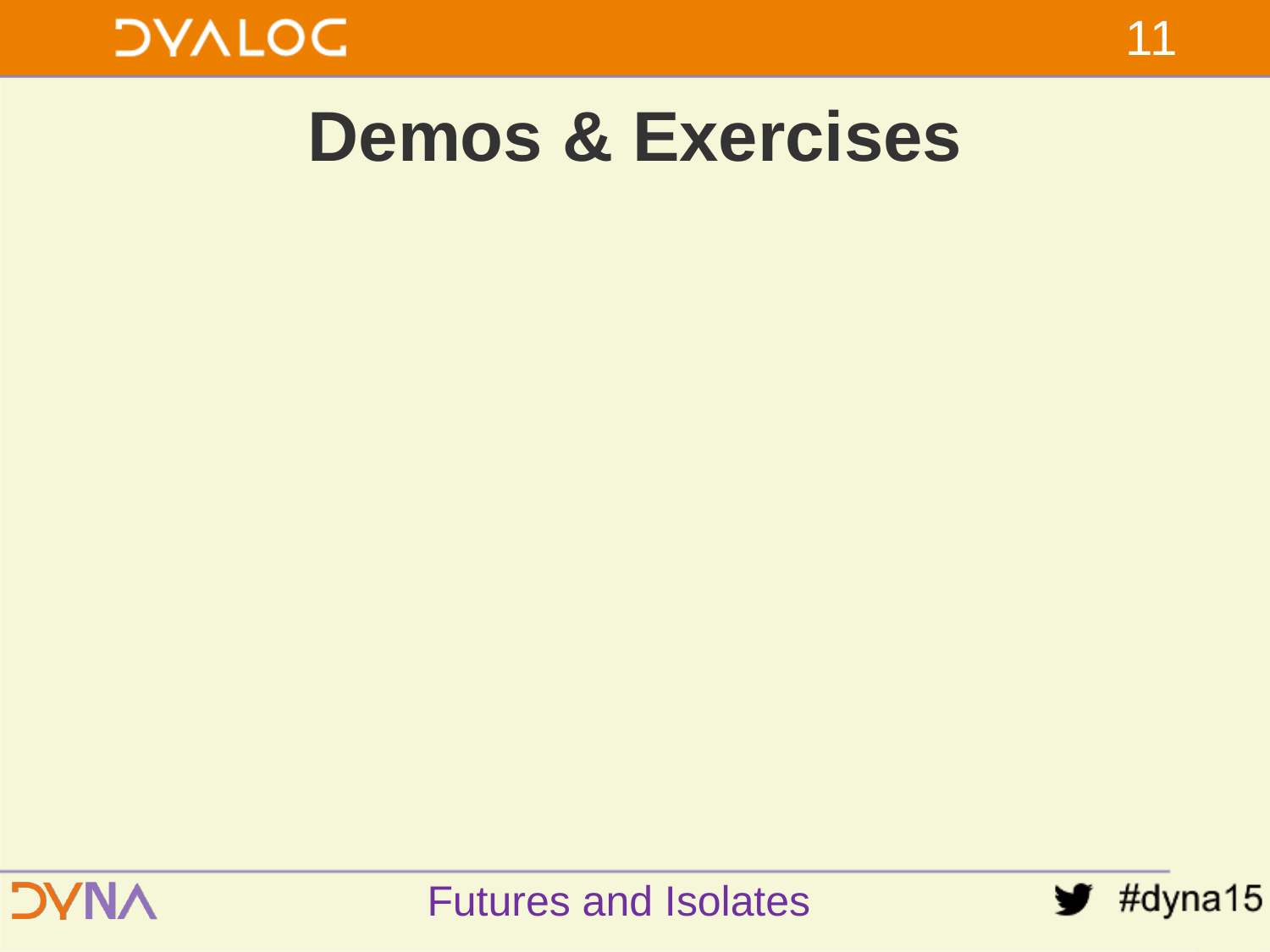

11
# Demos & Exercises

Futures and Isolates